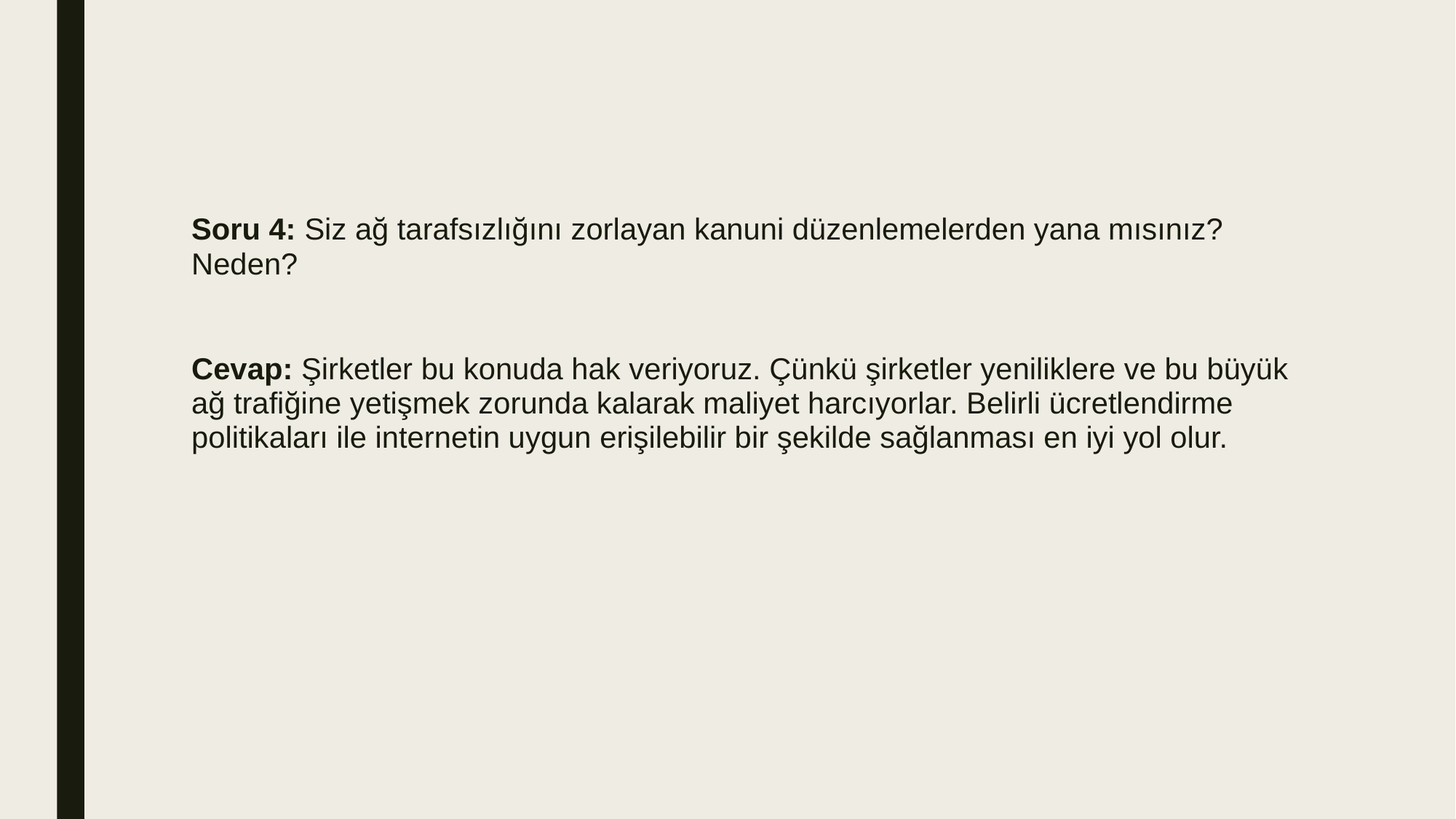

Soru 4: Siz ağ tarafsızlığını zorlayan kanuni düzenlemelerden yana mısınız? Neden?

Cevap: Şirketler bu konuda hak veriyoruz. Çünkü şirketler yeniliklere ve bu büyük ağ trafiğine yetişmek zorunda kalarak maliyet harcıyorlar. Belirli ücretlendirme politikaları ile internetin uygun erişilebilir bir şekilde sağlanması en iyi yol olur.